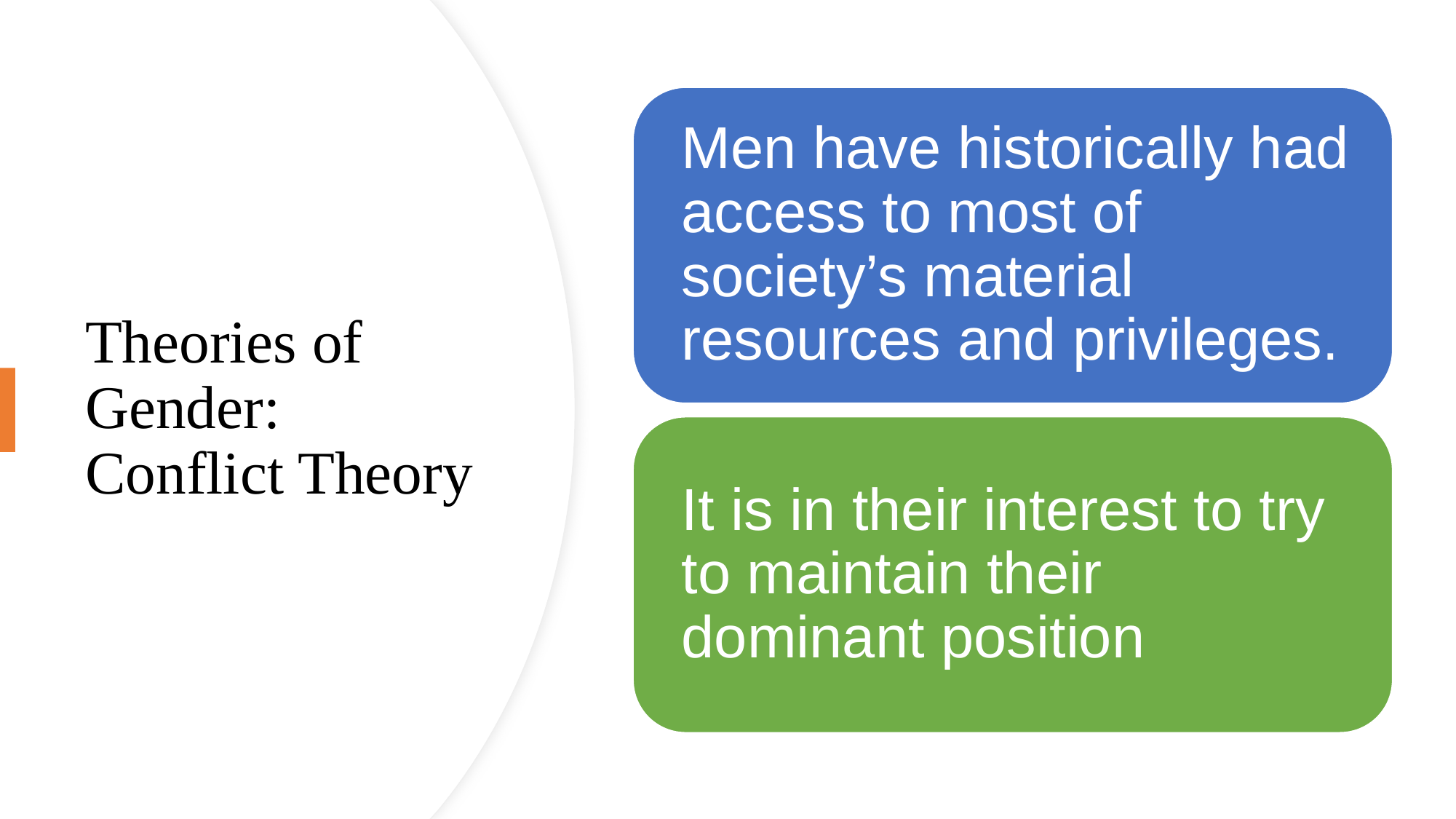

Men have historically had access to most of society’s material resources and privileges.
It is in their interest to try to maintain their dominant position
# Theories of Gender: Conflict Theory